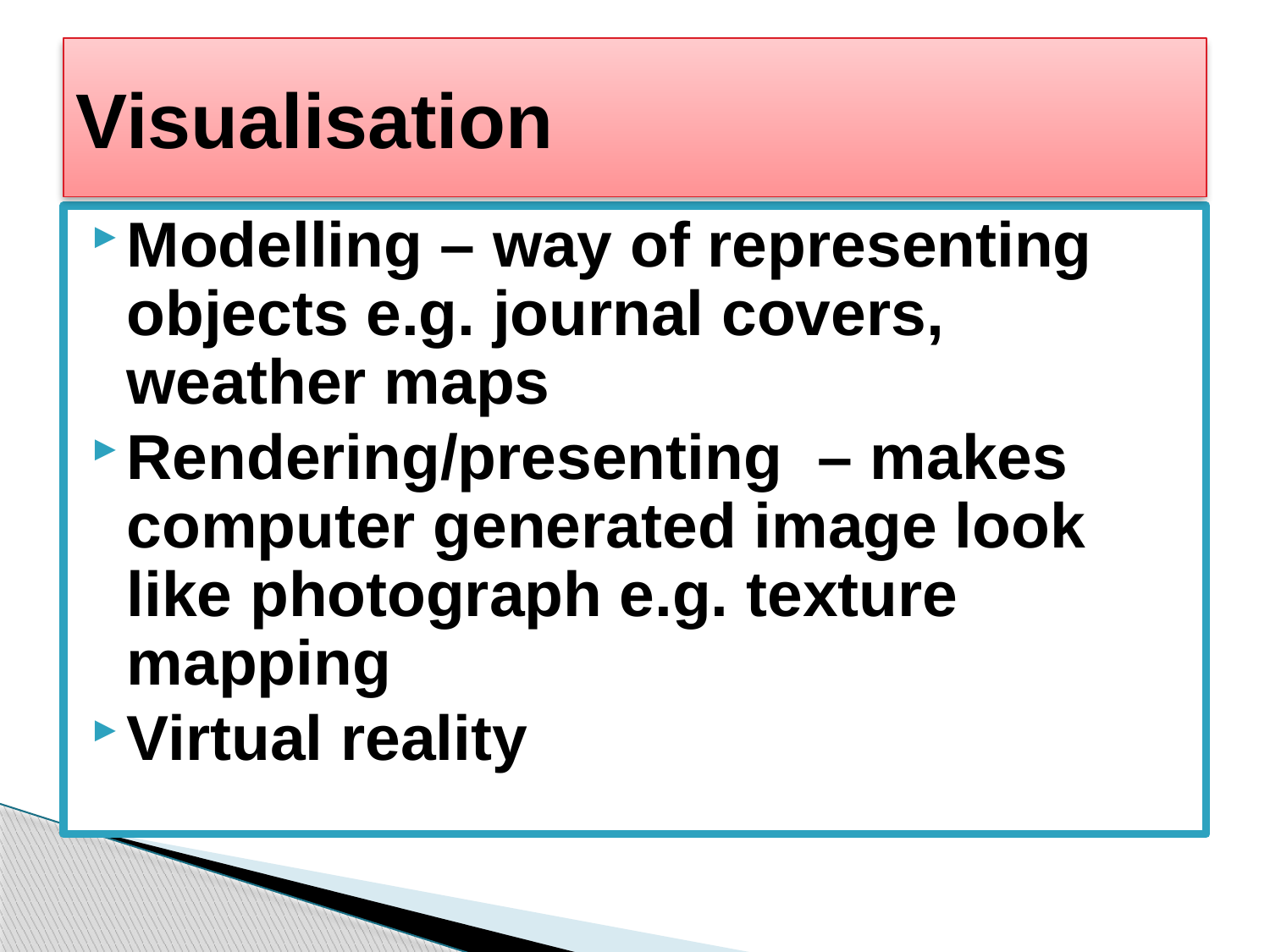

# Visualisation
Modelling – way of representing objects e.g. journal covers, weather maps
Rendering/presenting  – makes computer generated image look like photograph e.g. texture mapping
Virtual reality